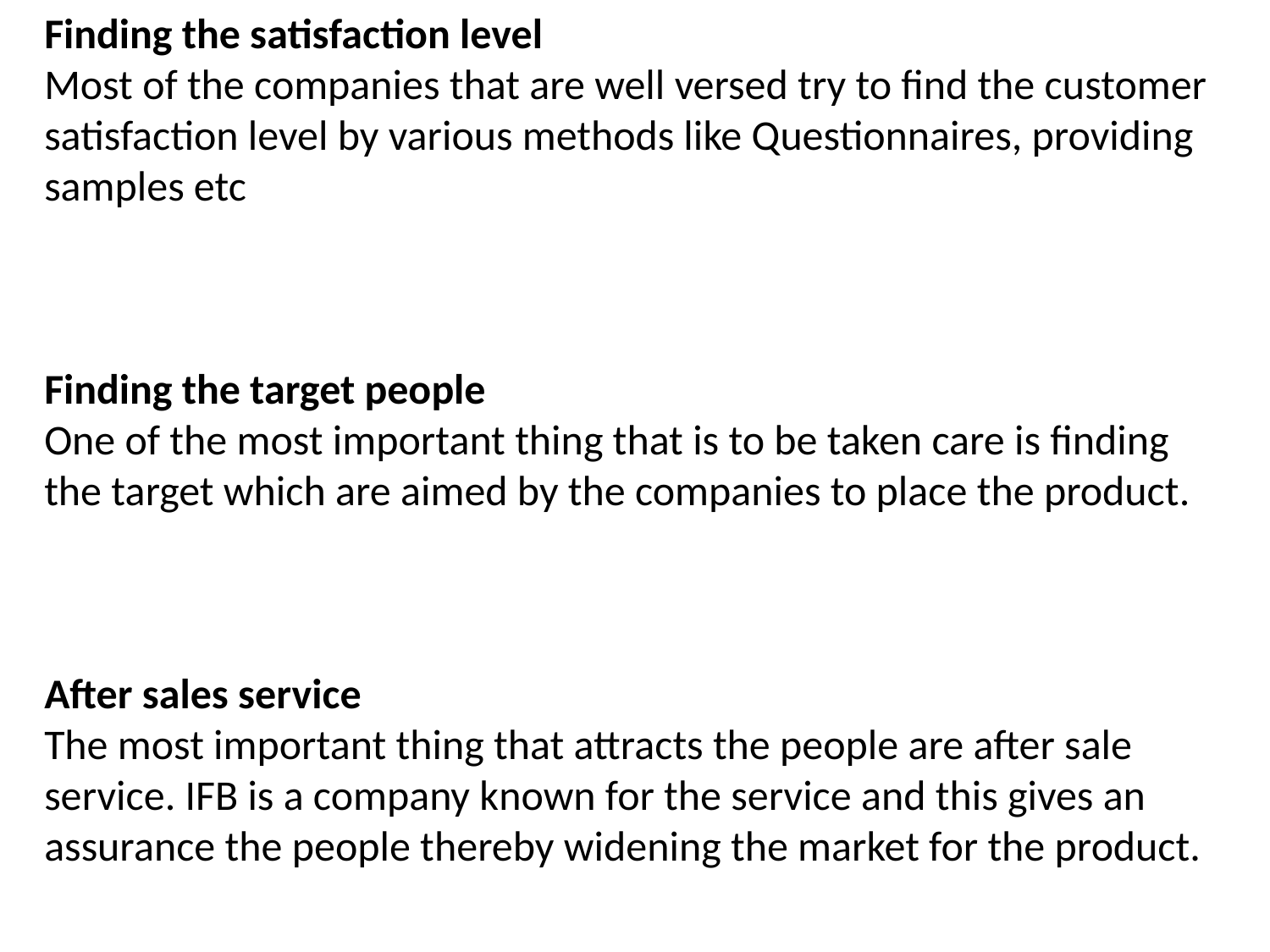

Finding the satisfaction level
Most of the companies that are well versed try to find the customer satisfaction level by various methods like Questionnaires, providing samples etc

Finding the target people
One of the most important thing that is to be taken care is finding the target which are aimed by the companies to place the product.

After sales service
The most important thing that attracts the people are after sale service. IFB is a company known for the service and this gives an assurance the people thereby widening the market for the product.